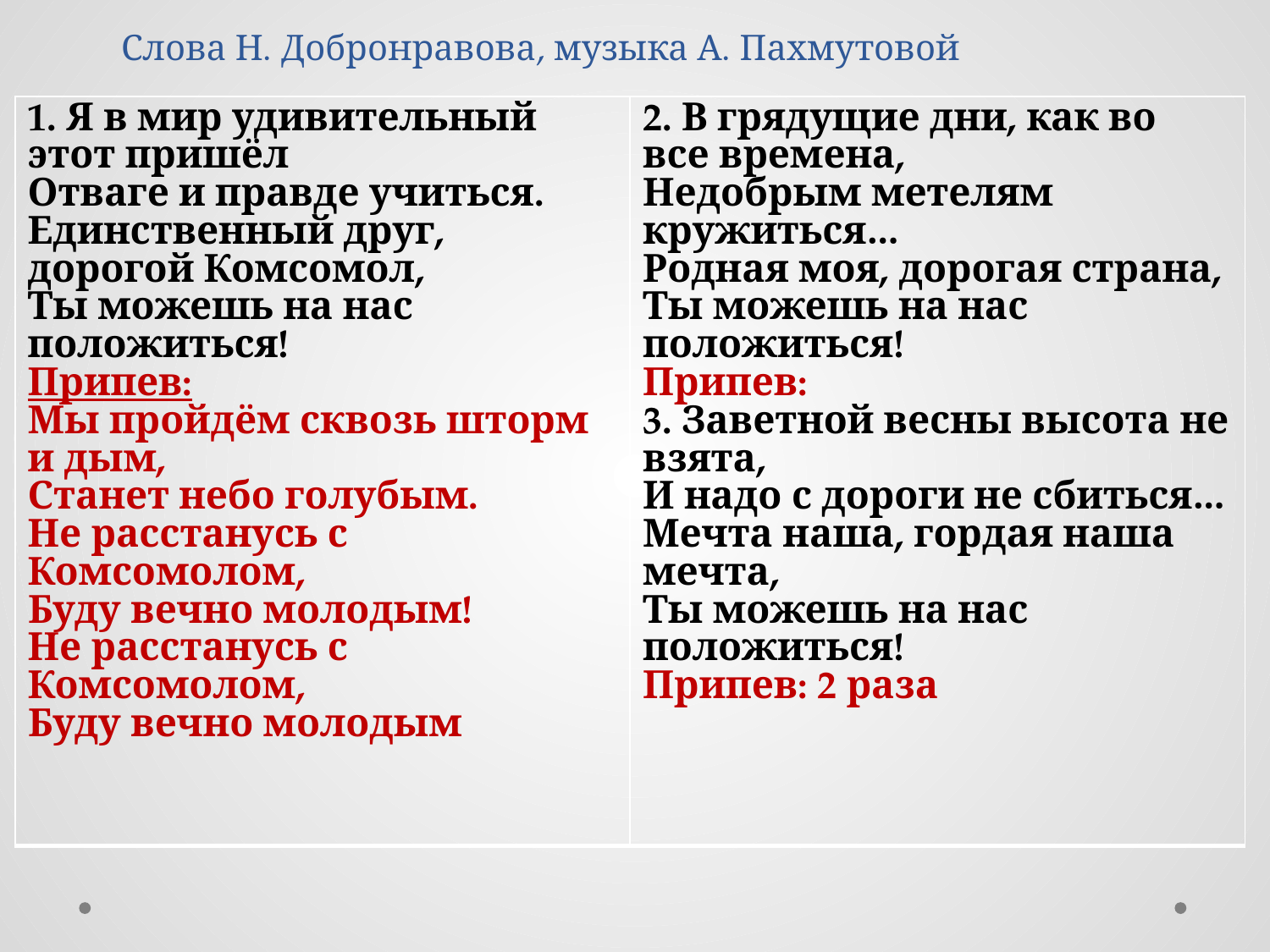

# Слова Н. Добронравова, музыка А. Пахмутовой
| 1. Я в мир удивительный этот пришёл Отваге и правде учиться. Единственный друг, дорогой Комсомол, Ты можешь на нас положиться! Припев: Мы пройдём сквозь шторм и дым, Станет небо голубым. Не расстанусь с Комсомолом, Буду вечно молодым! Не расстанусь с Комсомолом, Буду вечно молодым | 2. В грядущие дни, как во все времена, Недобрым метелям кружиться… Родная моя, дорогая страна, Ты можешь на нас положиться! Припев: 3. Заветной весны высота не взята, И надо с дороги не сбиться… Мечта наша, гордая наша мечта, Ты можешь на нас положиться! Припев: 2 раза |
| --- | --- |